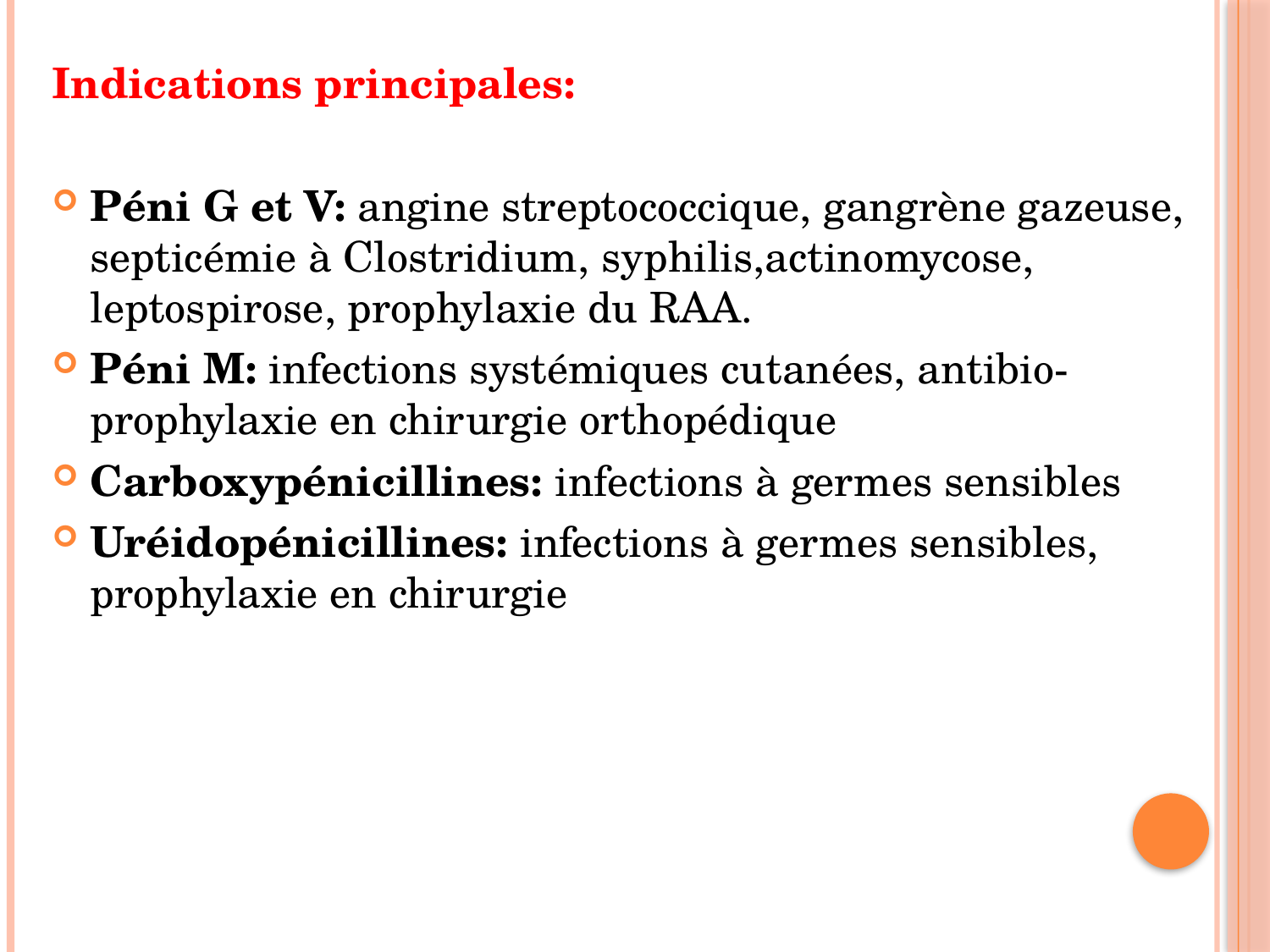

Indications principales:

Péni G et V: angine streptococcique, gangrène gazeuse, septicémie à Clostridium, syphilis,actinomycose, leptospirose, prophylaxie du RAA.
Péni M: infections systémiques cutanées, antibio-prophylaxie en chirurgie orthopédique
Carboxypénicillines: infections à germes sensibles
Uréidopénicillines: infections à germes sensibles, prophylaxie en chirurgie